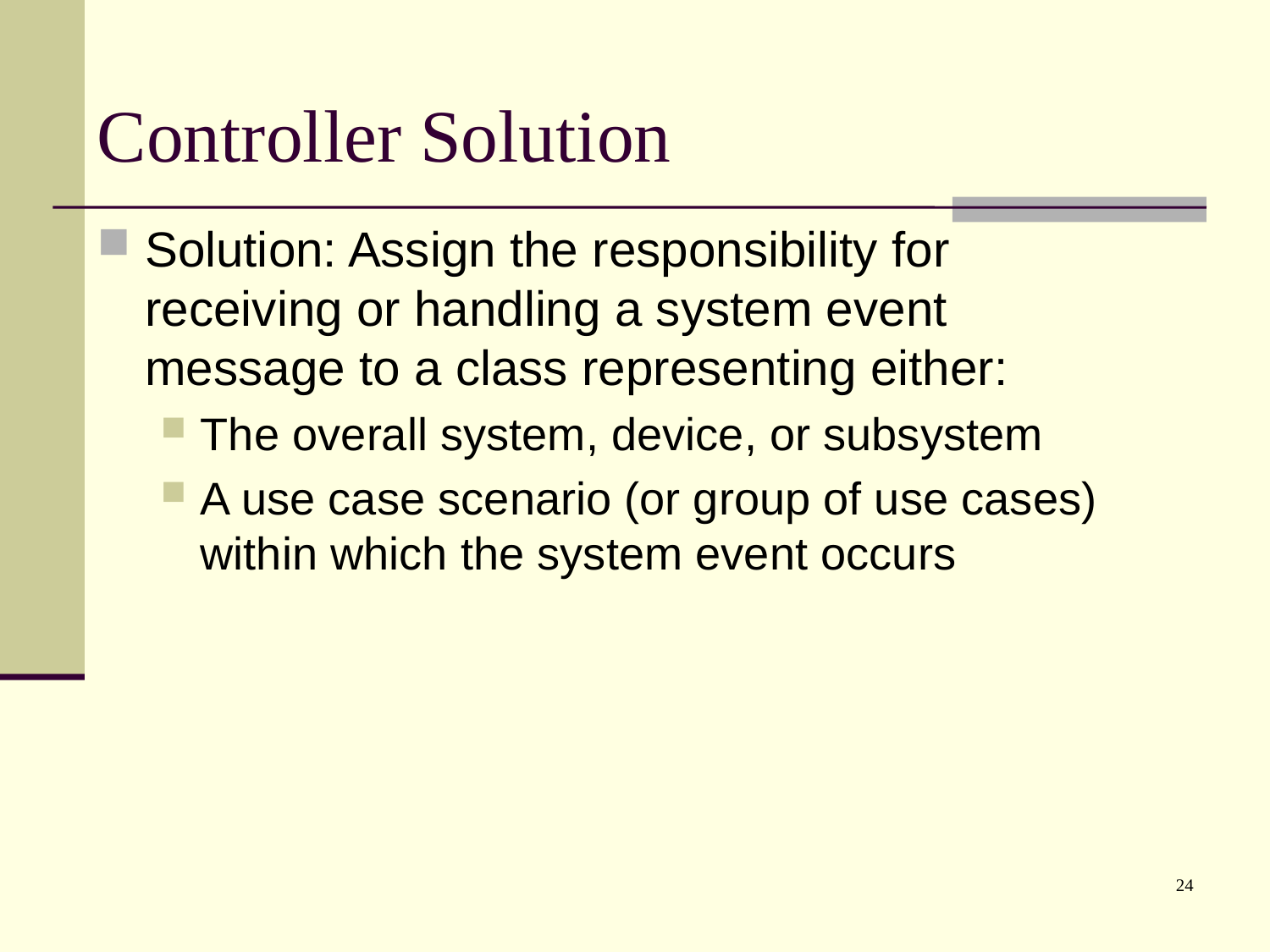

# Controller Solution
Solution: Assign the responsibility for receiving or handling a system event message to a class representing either:
The overall system, device, or subsystem
A use case scenario (or group of use cases) within which the system event occurs
24